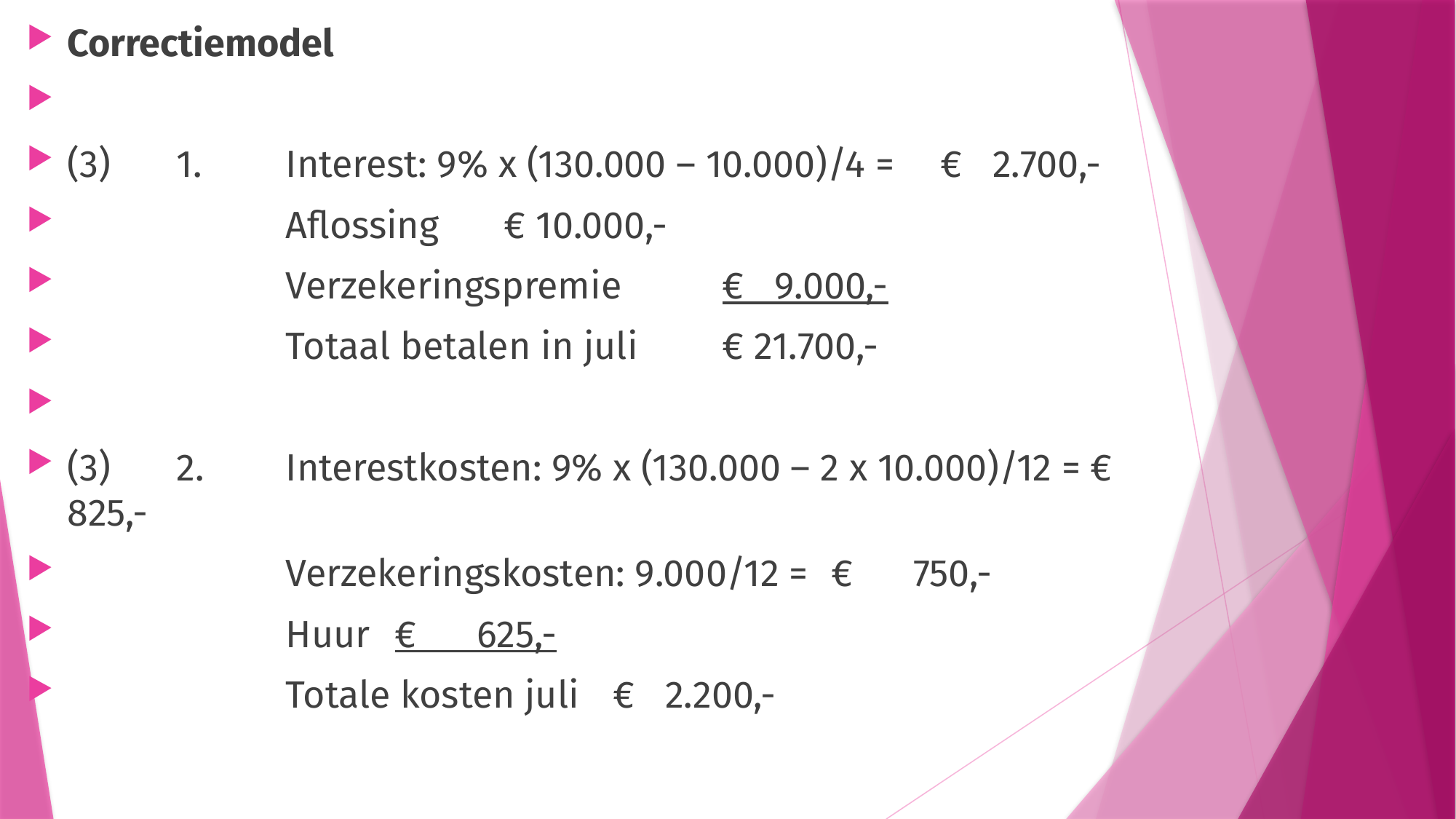

Correctiemodel

(3)	1.	Interest: 9% x (130.000 – 10.000)/4 =	€   2.700,-
		Aflossing	€ 10.000,-
		Verzekeringspremie	€   9.000,-
		Totaal betalen in juli	€ 21.700,-

(3)	2.	Interestkosten: 9% x (130.000 – 2 x 10.000)/12 = €      825,-
		Verzekeringskosten: 9.000/12 =	€      750,-
		Huur	€      625,-
		Totale kosten juli	€   2.200,-